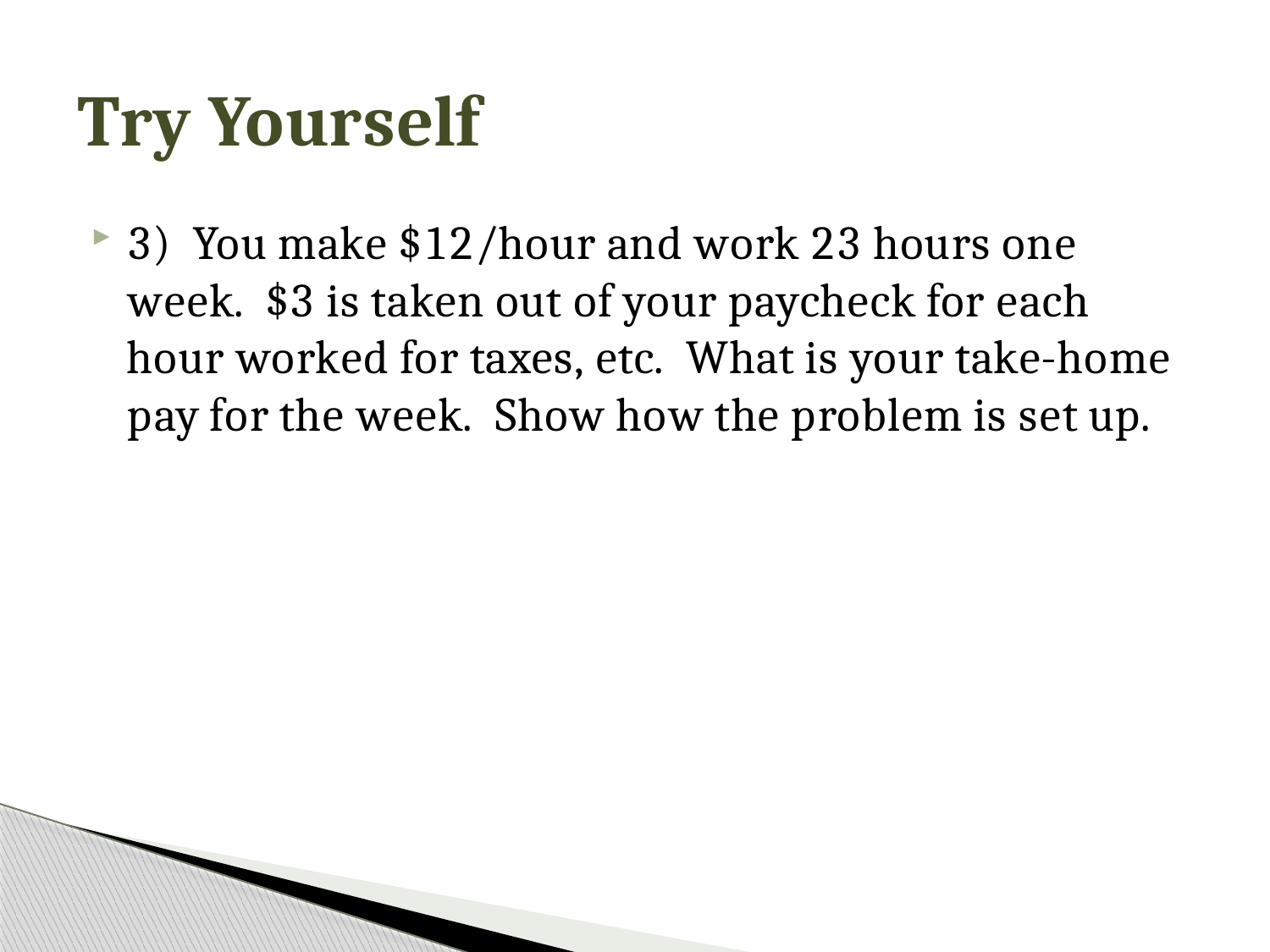

# Try Yourself
3)  You make $12/hour and work 23 hours one week.  $3 is taken out of your paycheck for each hour worked for taxes, etc.  What is your take-home pay for the week.  Show how the problem is set up.